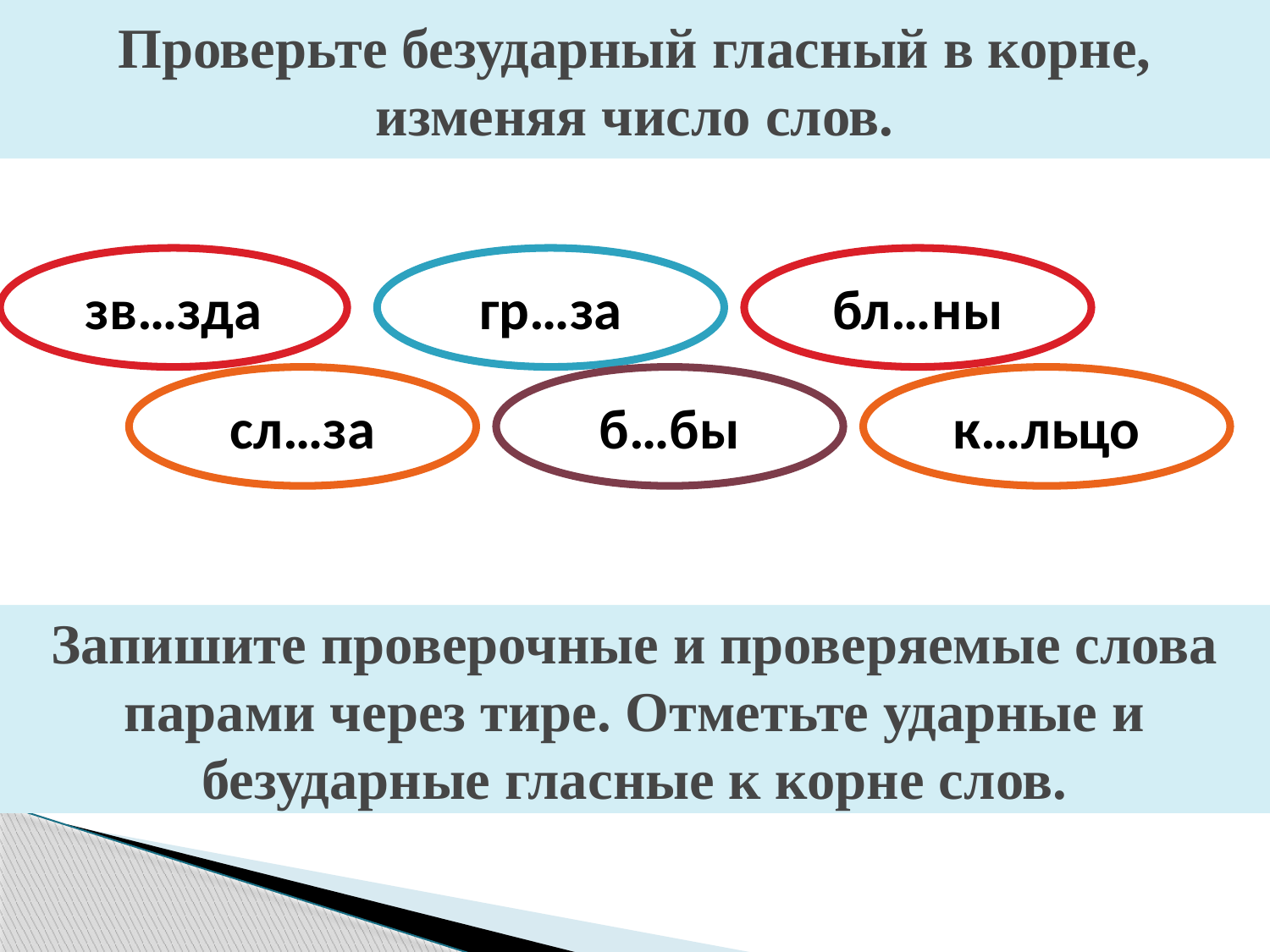

Проверьте безударный гласный в корне, изменяя число слов.
зв…зда
гр…за
бл…ны
сл…за
б…бы
к…льцо
Запишите проверочные и проверяемые слова парами через тире. Отметьте ударные и безударные гласные к корне слов.